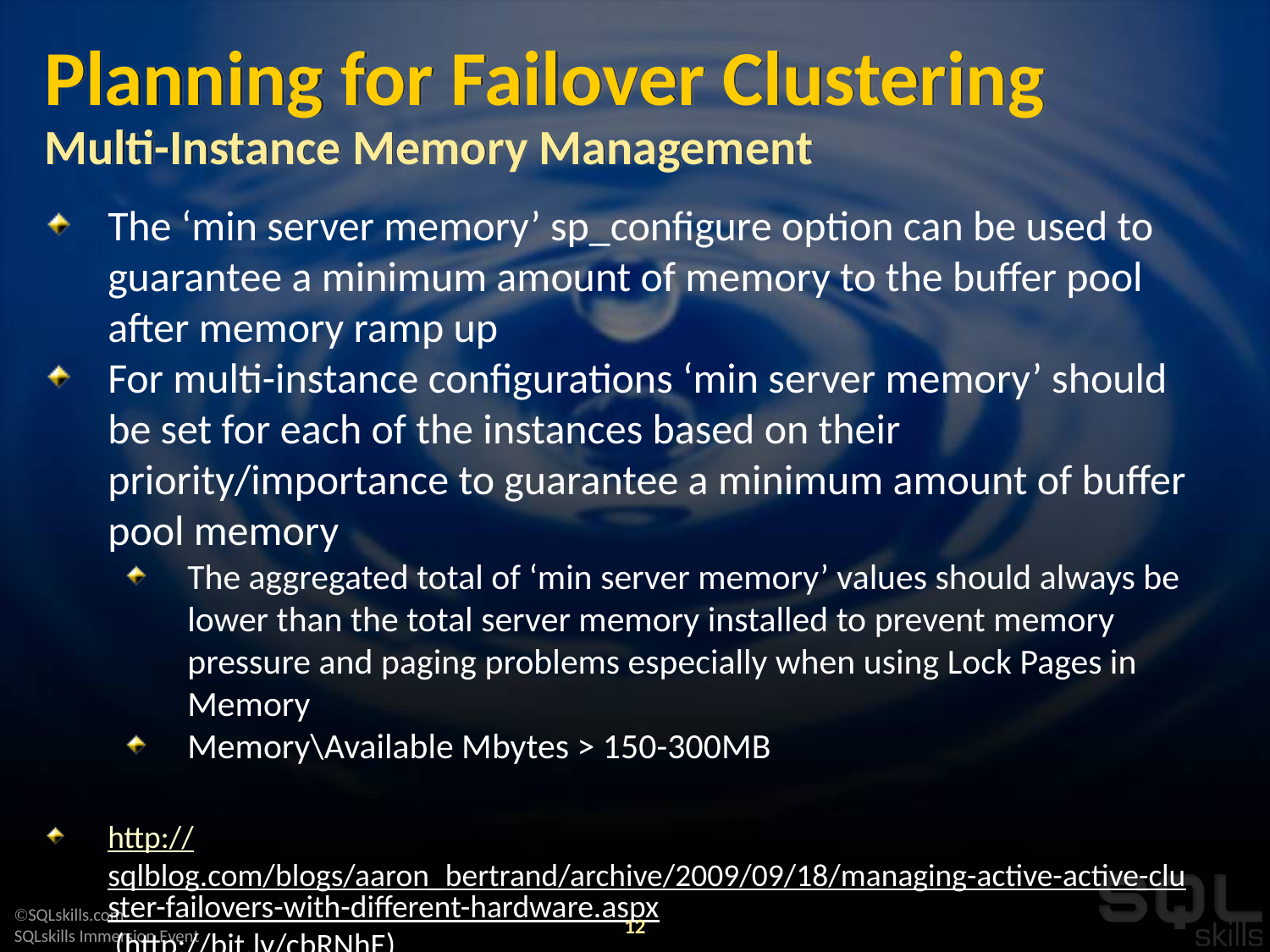

# Planning for Failover Clustering Multi-Instance Memory Management
The ‘min server memory’ sp_configure option can be used to guarantee a minimum amount of memory to the buffer pool after memory ramp up
For multi-instance configurations ‘min server memory’ should be set for each of the instances based on their priority/importance to guarantee a minimum amount of buffer pool memory
The aggregated total of ‘min server memory’ values should always be lower than the total server memory installed to prevent memory pressure and paging problems especially when using Lock Pages in Memory
Memory\Available Mbytes > 150-300MB

http://sqlblog.com/blogs/aaron_bertrand/archive/2009/09/18/managing-active-active-cluster-failovers-with-different-hardware.aspx (http://bit.ly/cbRNhE)
12